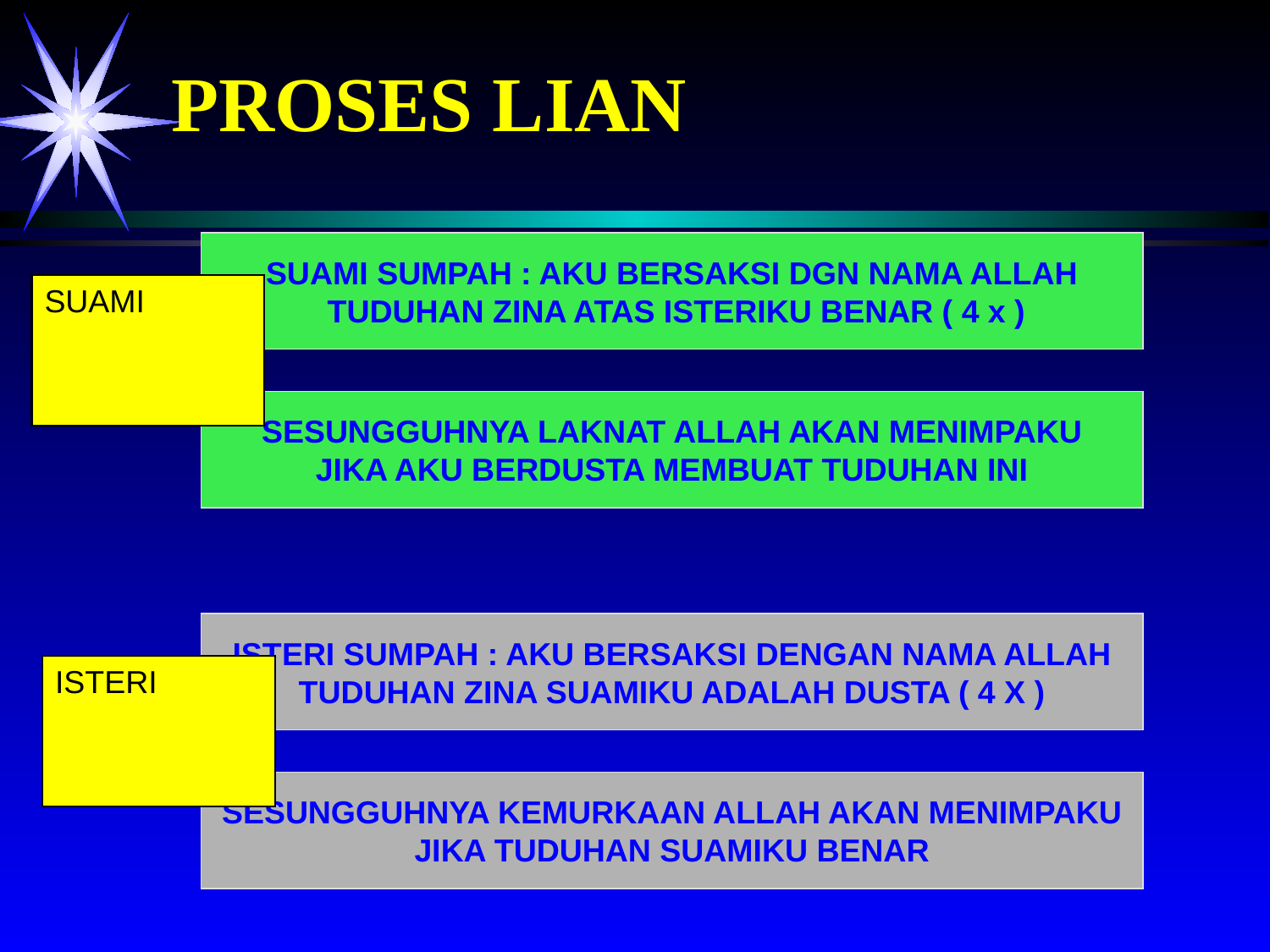

# PROSES LIAN
SUAMI SUMPAH : AKU BERSAKSI DGN NAMA ALLAH
 TUDUHAN ZINA ATAS ISTERIKU BENAR ( 4 x )
SUAMI
SESUNGGUHNYA LAKNAT ALLAH AKAN MENIMPAKU
JIKA AKU BERDUSTA MEMBUAT TUDUHAN INI
ISTERI SUMPAH : AKU BERSAKSI DENGAN NAMA ALLAH
TUDUHAN ZINA SUAMIKU ADALAH DUSTA ( 4 X )
ISTERI
SESUNGGUHNYA KEMURKAAN ALLAH AKAN MENIMPAKU
JIKA TUDUHAN SUAMIKU BENAR